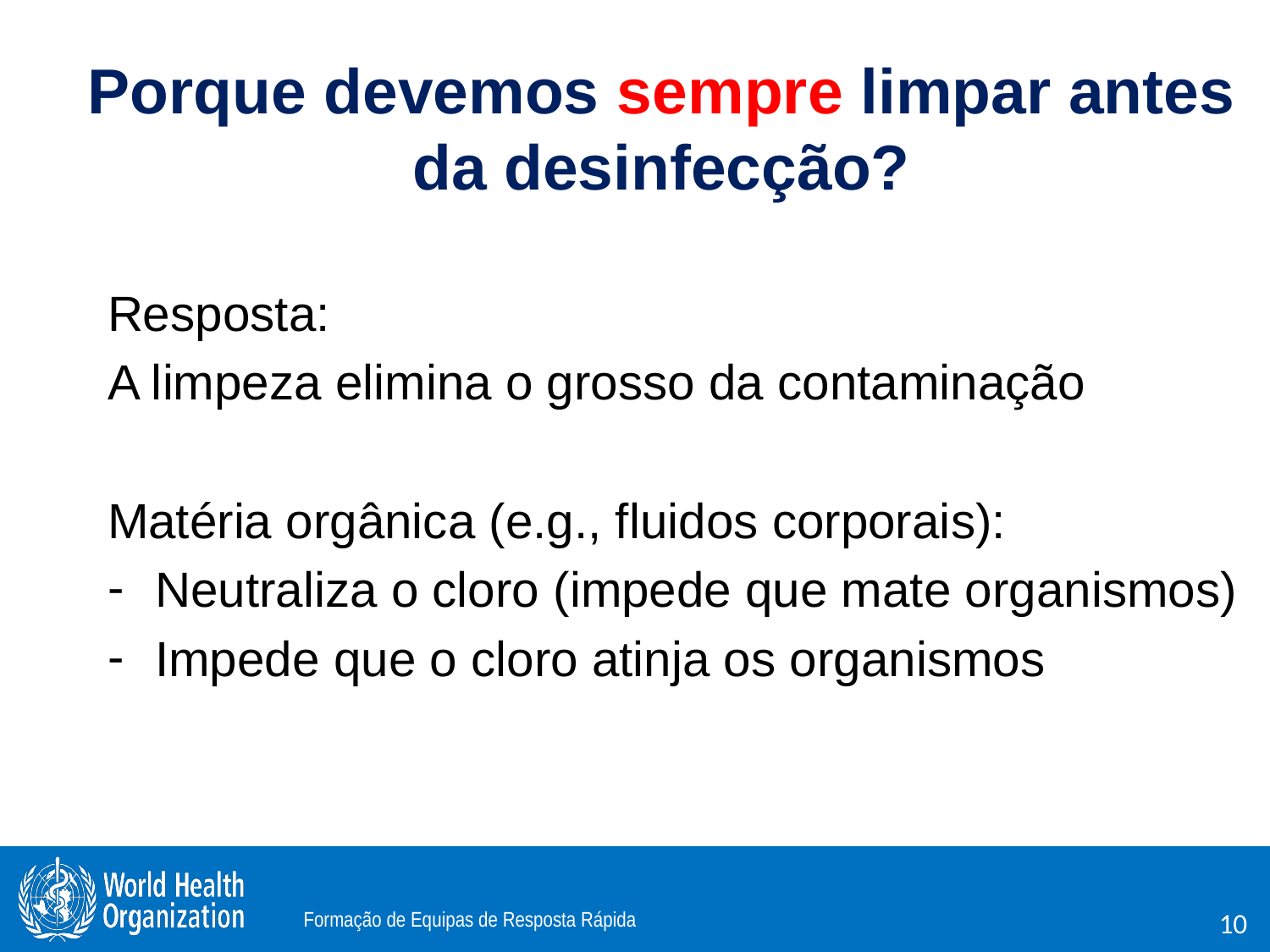

Porque devemos sempre limpar antes da desinfecção?

Resposta:
A limpeza elimina o grosso da contaminação

Matéria orgânica (e.g., fluidos corporais): ​
Neutraliza o cloro (impede que mate organismos)​
Impede que o cloro atinja os organismos​